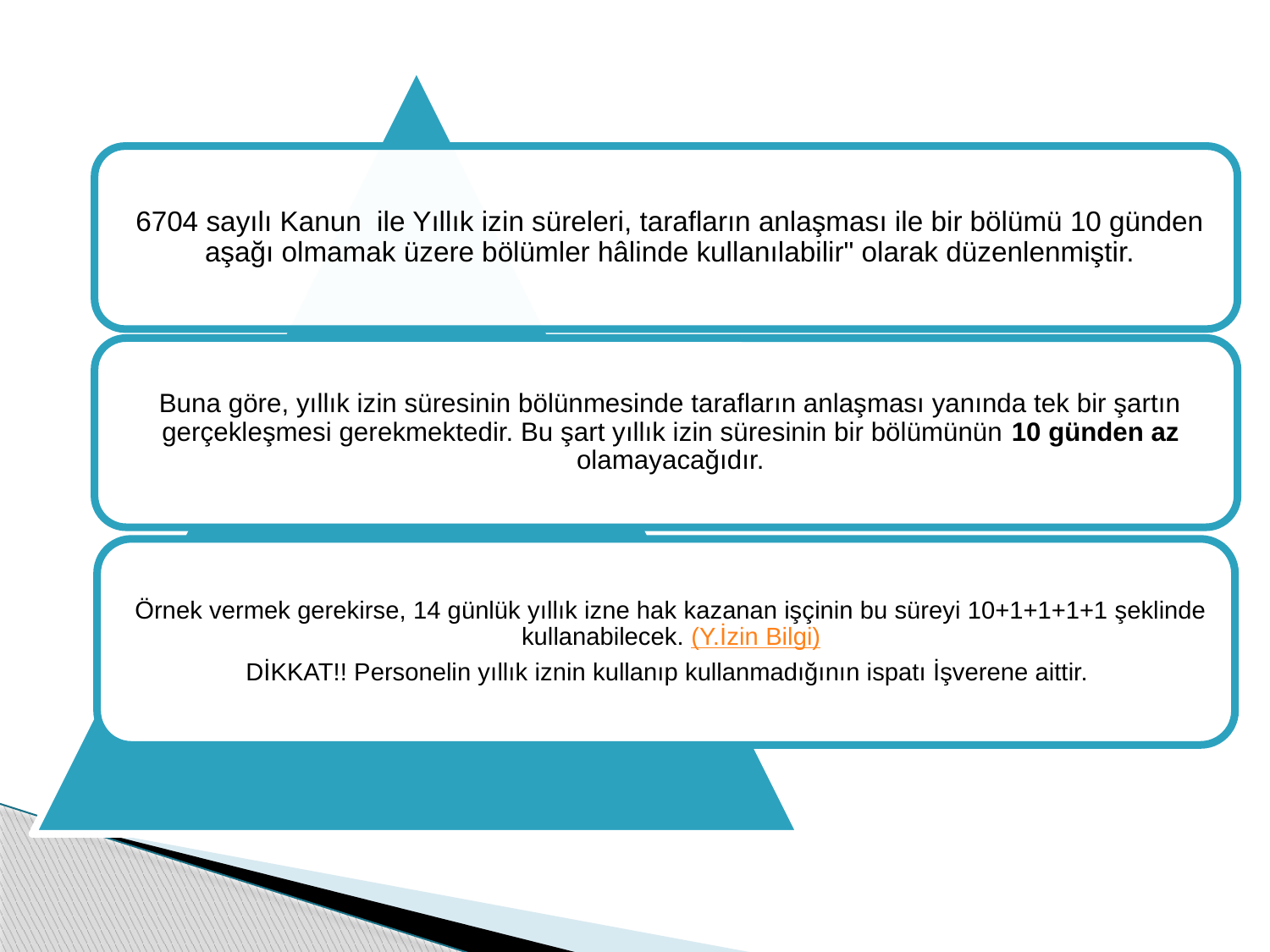

6704 sayılı Kanun  ile Yıllık izin süreleri, tarafların anlaşması ile bir bölümü 10 günden aşağı olmamak üzere bölümler hâlinde kullanılabilir" olarak düzenlenmiştir.
Buna göre, yıllık izin süresinin bölünmesinde tarafların anlaşması yanında tek bir şartın gerçekleşmesi gerekmektedir. Bu şart yıllık izin süresinin bir bölümünün 10 günden az olamayacağıdır.
Örnek vermek gerekirse, 14 günlük yıllık izne hak kazanan işçinin bu süreyi 10+1+1+1+1 şeklinde kullanabilecek. (Y.İzin Bilgi)
DİKKAT!! Personelin yıllık iznin kullanıp kullanmadığının ispatı İşverene aittir.